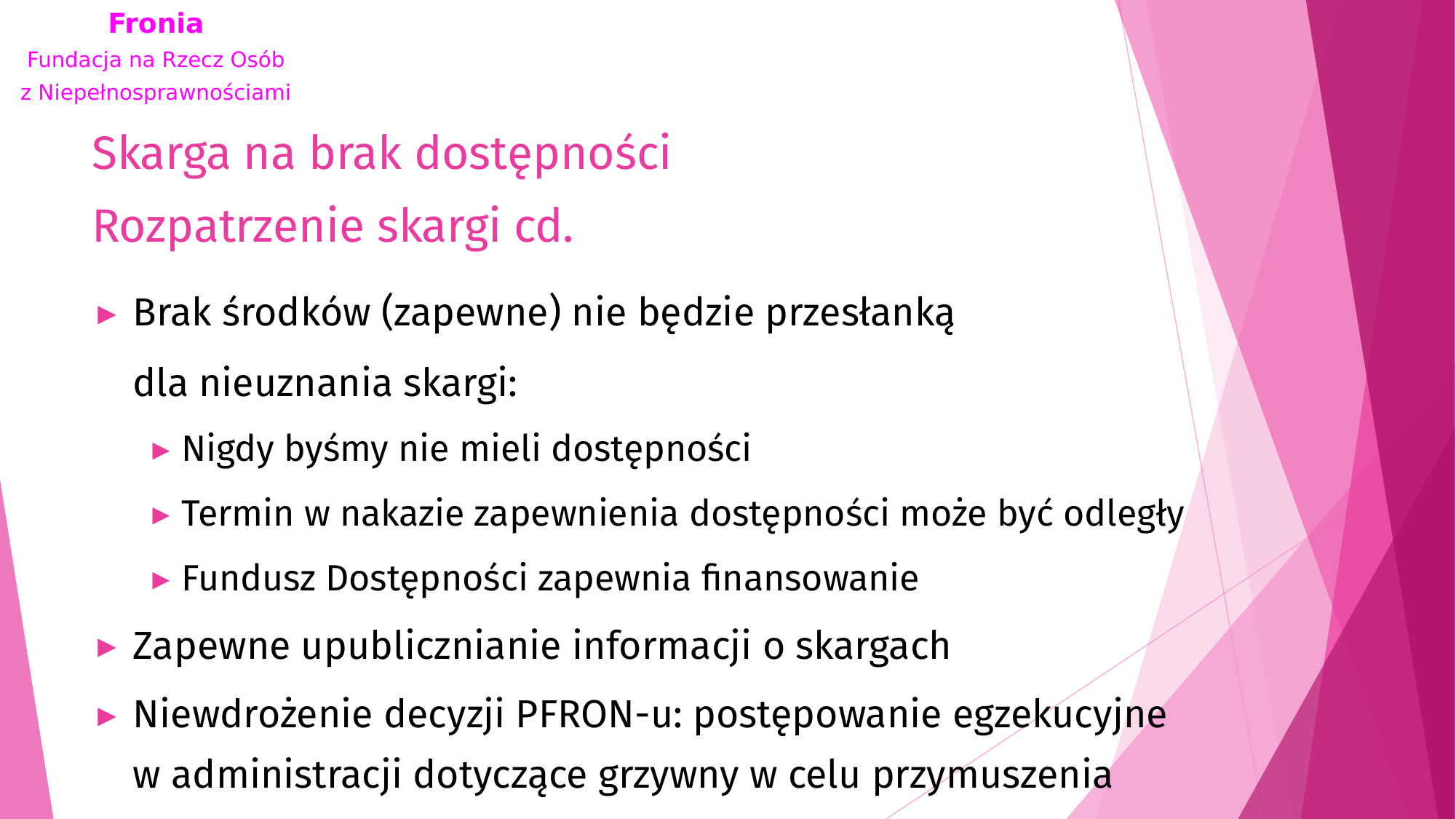

# Skarga na brak dostępności Rozpatrzenie skargi cd.
Brak środków (zapewne) nie będzie przesłanką dla nieuznania skargi:
Nigdy byśmy nie mieli dostępności
Termin w nakazie zapewnienia dostępności może być odległy
Fundusz Dostępności zapewnia finansowanie
Zapewne upublicznianie informacji o skargach
Niewdrożenie decyzji PFRON-u: postępowanie egzekucyjne w administracji dotyczące grzywny w celu przymuszenia